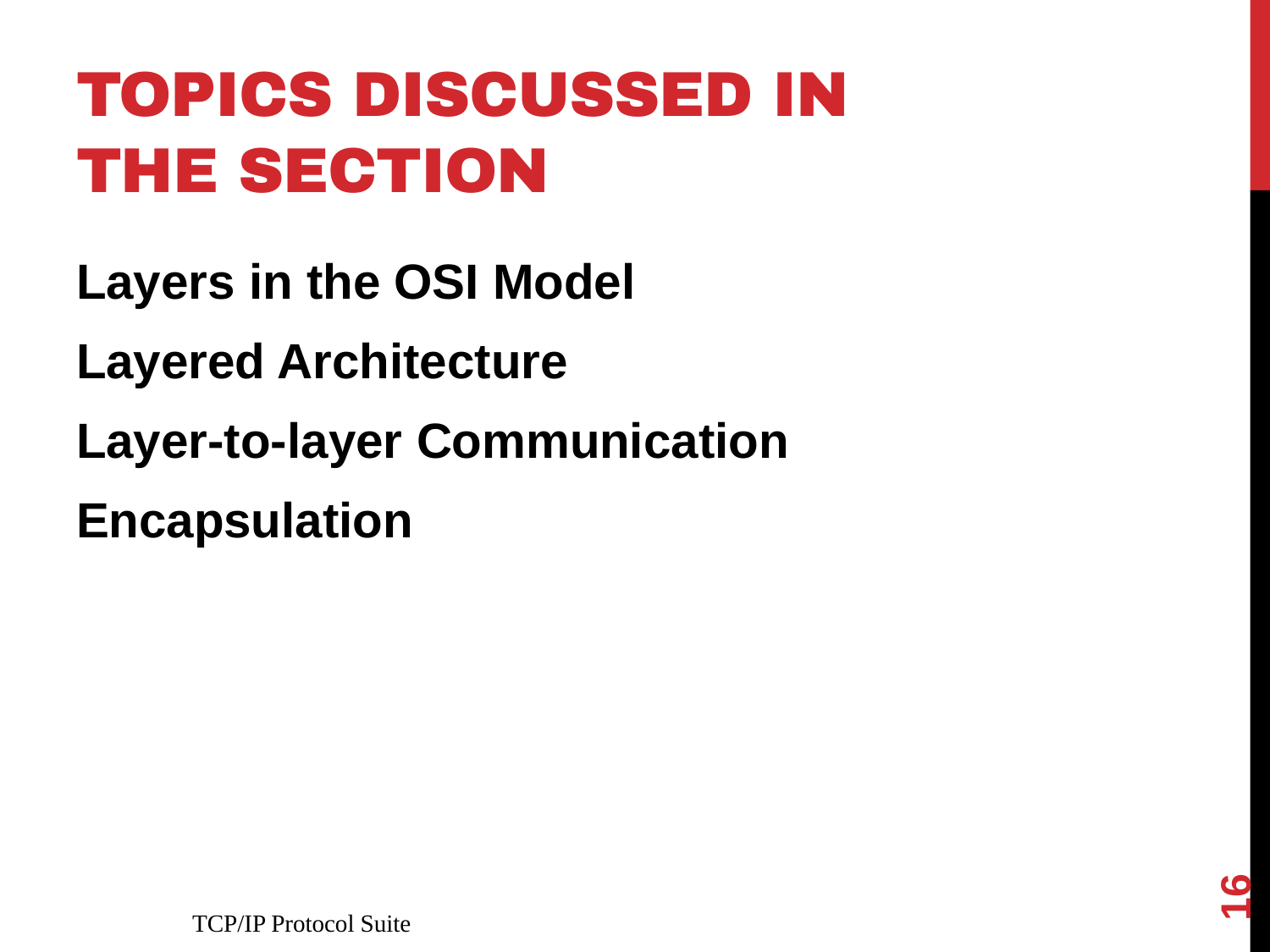

# Topics Discussed in the Section
Layers in the OSI Model
Layered Architecture
Layer-to-layer Communication
Encapsulation

16

TCP/IP Protocol Suite